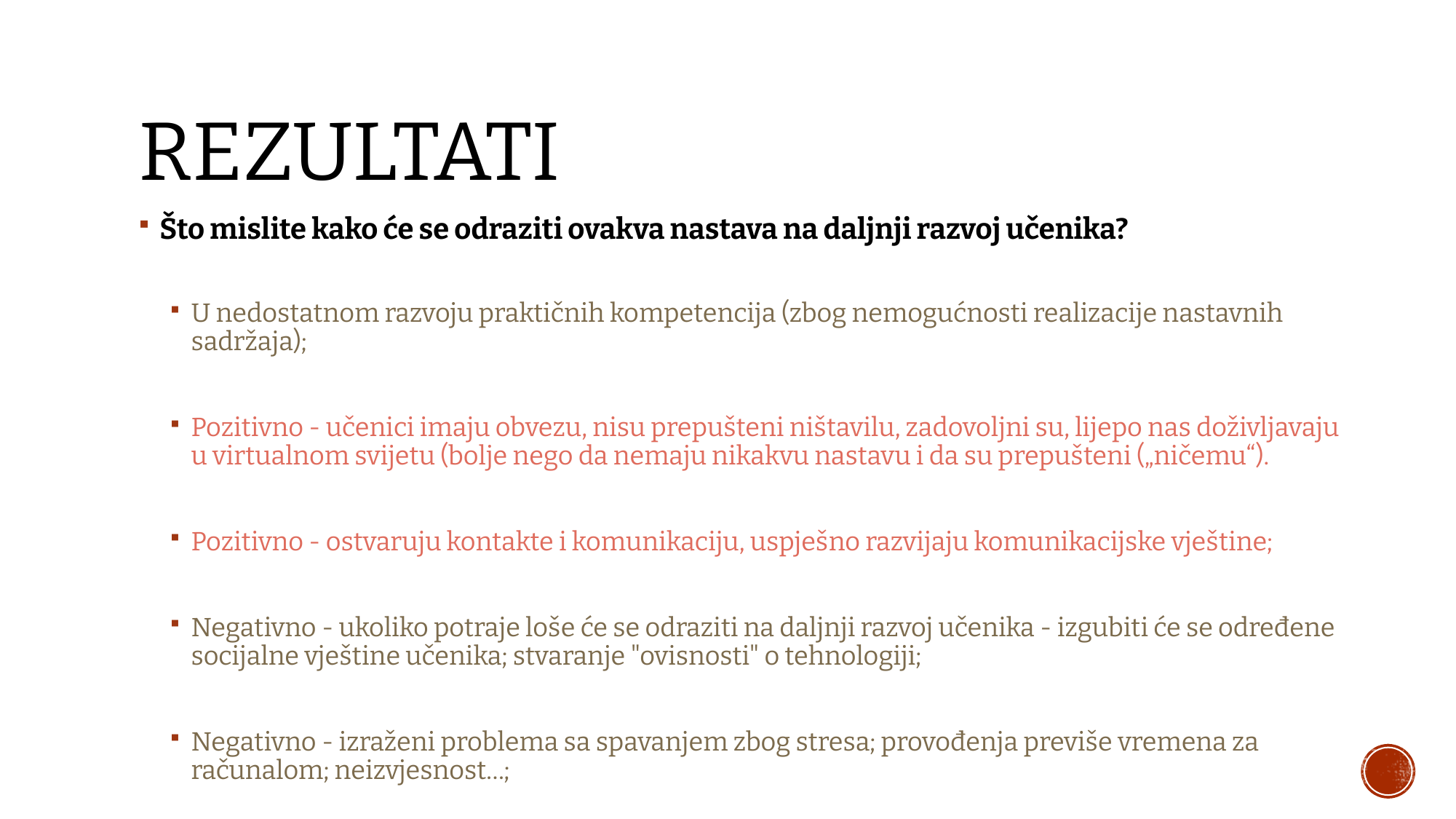

# Rezultati
Što mislite kako će se odraziti ovakva nastava na daljnji razvoj učenika?

U nedostatnom razvoju praktičnih kompetencija (zbog nemogućnosti realizacije nastavnih sadržaja);

Pozitivno - učenici imaju obvezu, nisu prepušteni ništavilu, zadovoljni su, lijepo nas doživljavaju u virtualnom svijetu (bolje nego da nemaju nikakvu nastavu i da su prepušteni („ničemu“).

Pozitivno - ostvaruju kontakte i komunikaciju, uspješno razvijaju komunikacijske vještine;

Negativno - ukoliko potraje loše će se odraziti na daljnji razvoj učenika - izgubiti će se određene socijalne vještine učenika; stvaranje "ovisnosti" o tehnologiji;

Negativno - izraženi problema sa spavanjem zbog stresa; provođenja previše vremena za računalom; neizvjesnost…;